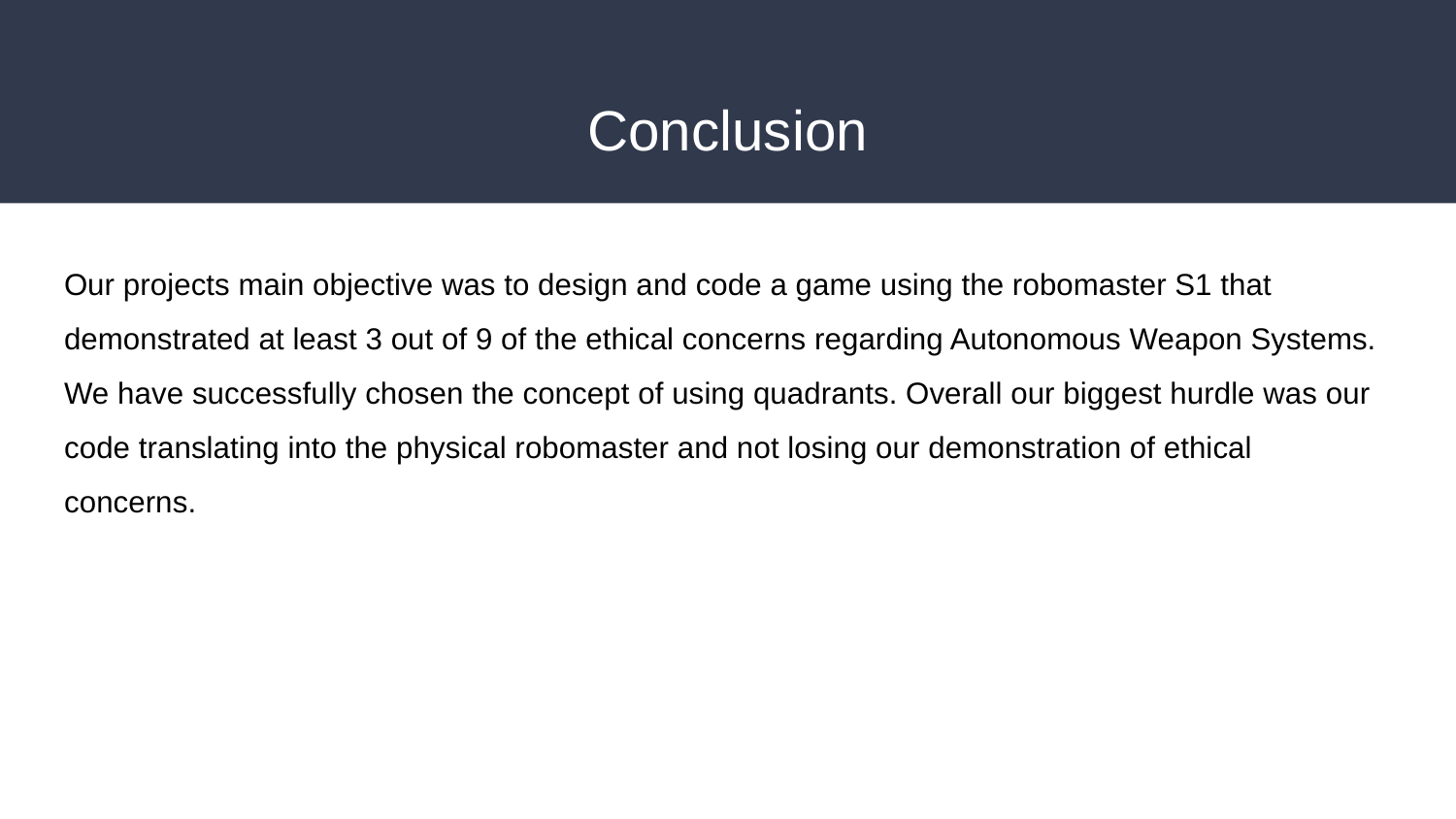

# Conclusion
Our projects main objective was to design and code a game using the robomaster S1 that demonstrated at least 3 out of 9 of the ethical concerns regarding Autonomous Weapon Systems. We have successfully chosen the concept of using quadrants. Overall our biggest hurdle was our code translating into the physical robomaster and not losing our demonstration of ethical concerns.